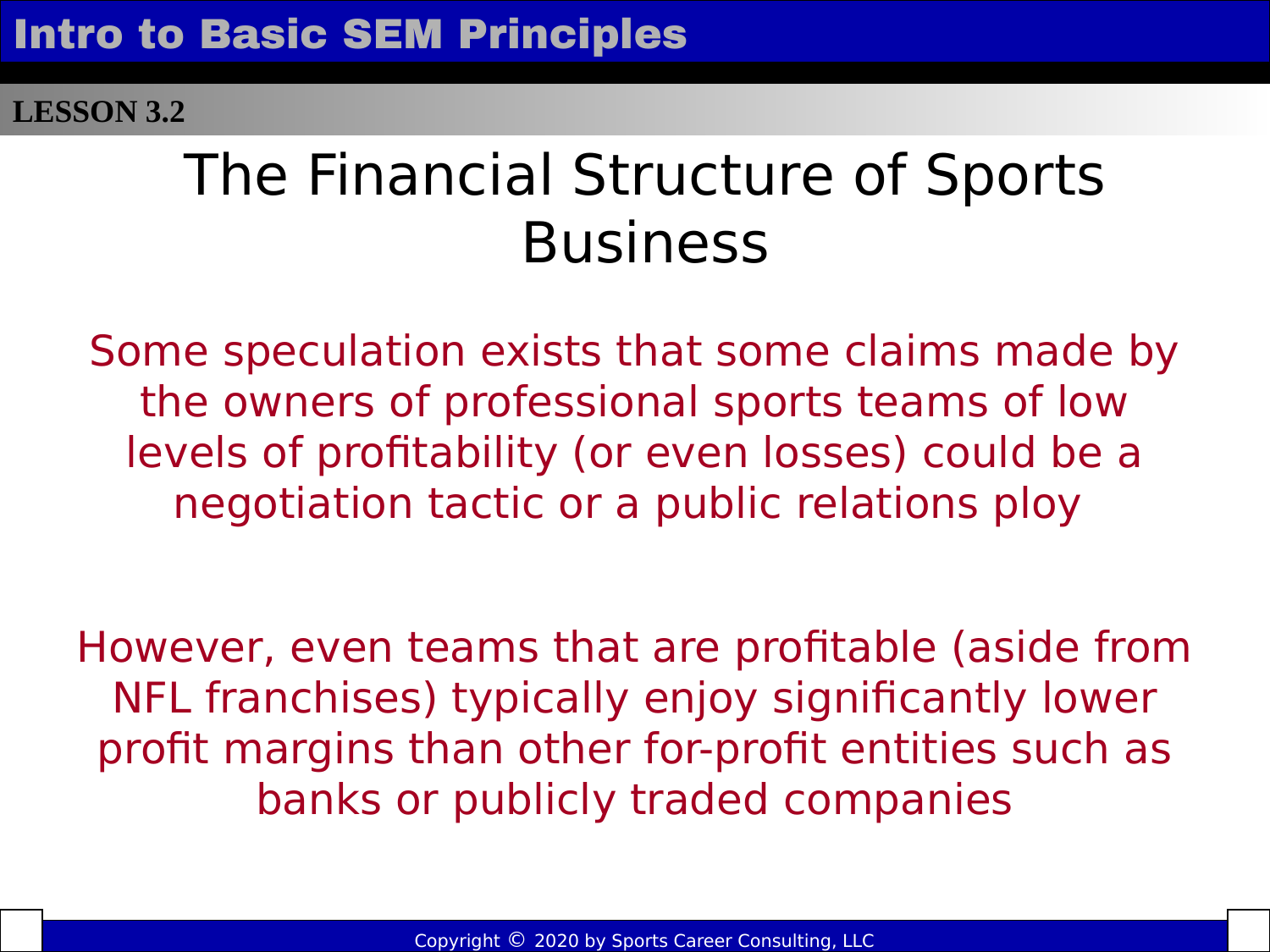

Intro to Basic SEM Principles
LESSON 3.2

The Financial Structure of Sports Business
Some speculation exists that some claims made by the owners of professional sports teams of low levels of profitability (or even losses) could be a negotiation tactic or a public relations ploy

However, even teams that are profitable (aside from NFL franchises) typically enjoy significantly lower profit margins than other for-profit entities such as banks or publicly traded companies

Copyright © 2020 by Sports Career Consulting, LLC